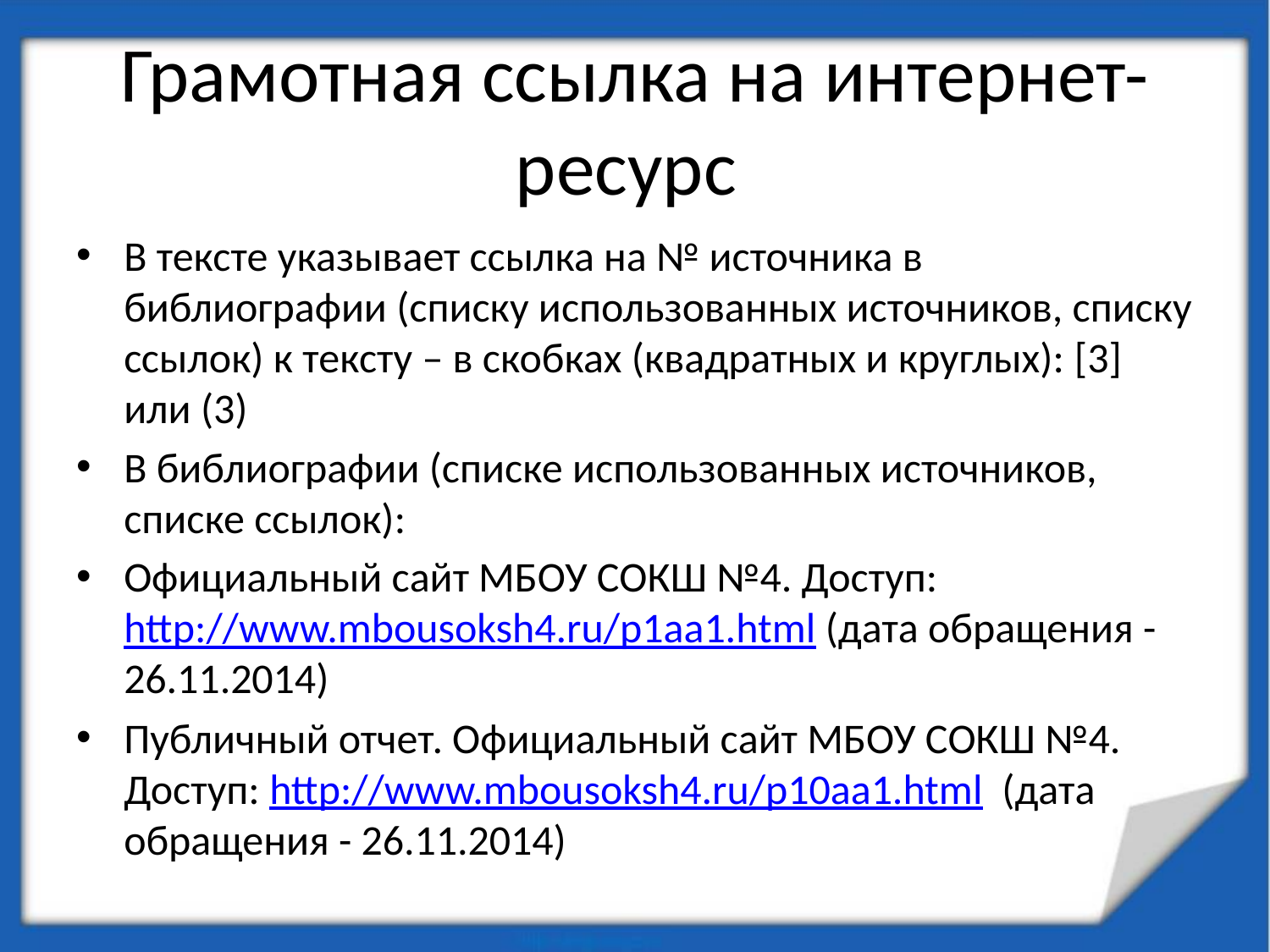

# Грамотная ссылка на интернет-ресурс
В тексте указывает ссылка на № источника в библиографии (списку использованных источников, списку ссылок) к тексту – в скобках (квадратных и круглых): [3] или (3)
В библиографии (списке использованных источников, списке ссылок):
Официальный сайт МБОУ СОКШ №4. Доступ: http://www.mbousoksh4.ru/p1aa1.html (дата обращения - 26.11.2014)
Публичный отчет. Официальный сайт МБОУ СОКШ №4. Доступ: http://www.mbousoksh4.ru/p10aa1.html  (дата обращения - 26.11.2014)